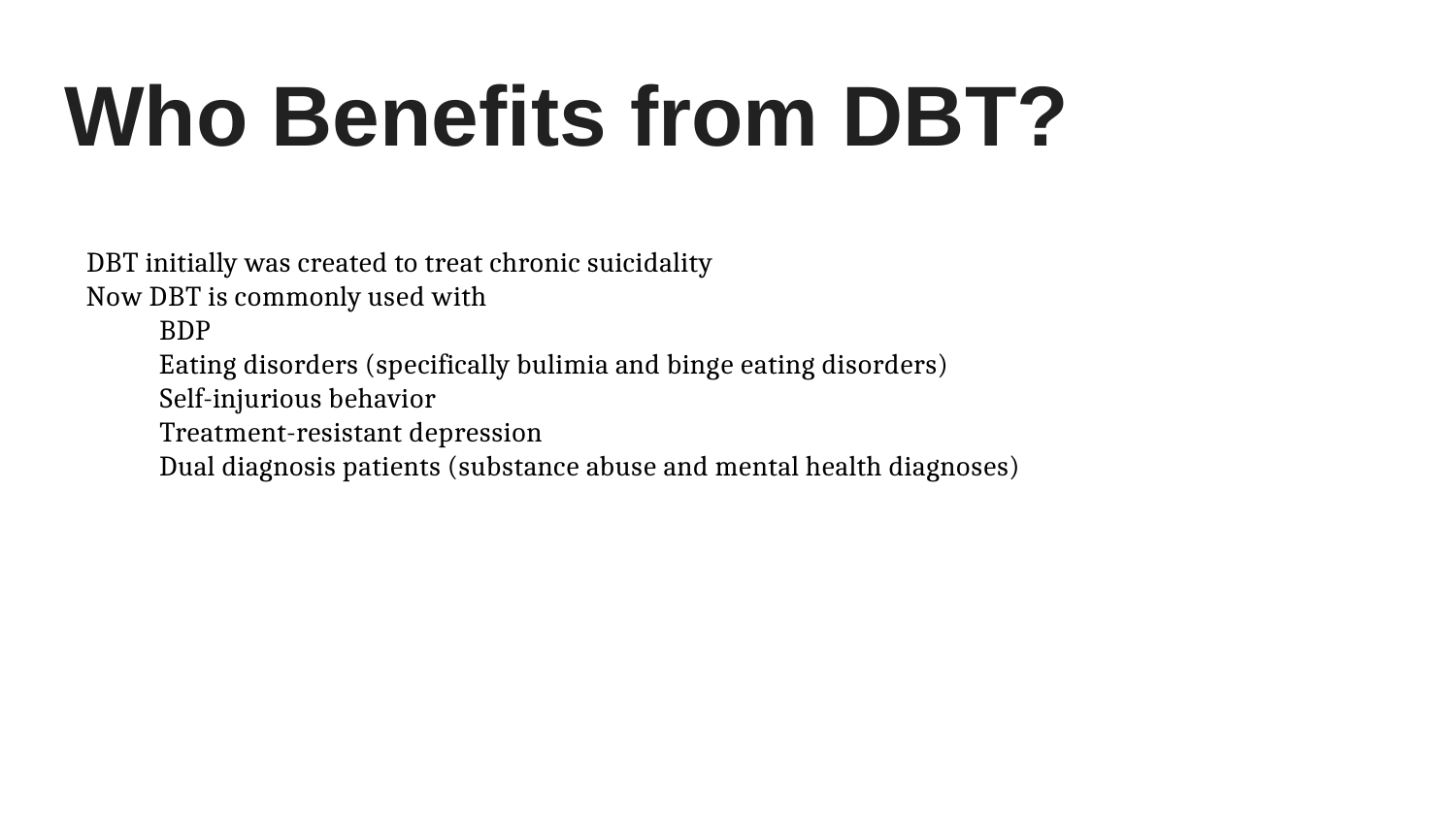

# Who Benefits from DBT?

DBT initially was created to treat chronic suicidality
Now DBT is commonly used with
BDP
Eating disorders (specifically bulimia and binge eating disorders)
Self-injurious behavior
Treatment-resistant depression
Dual diagnosis patients (substance abuse and mental health diagnoses)